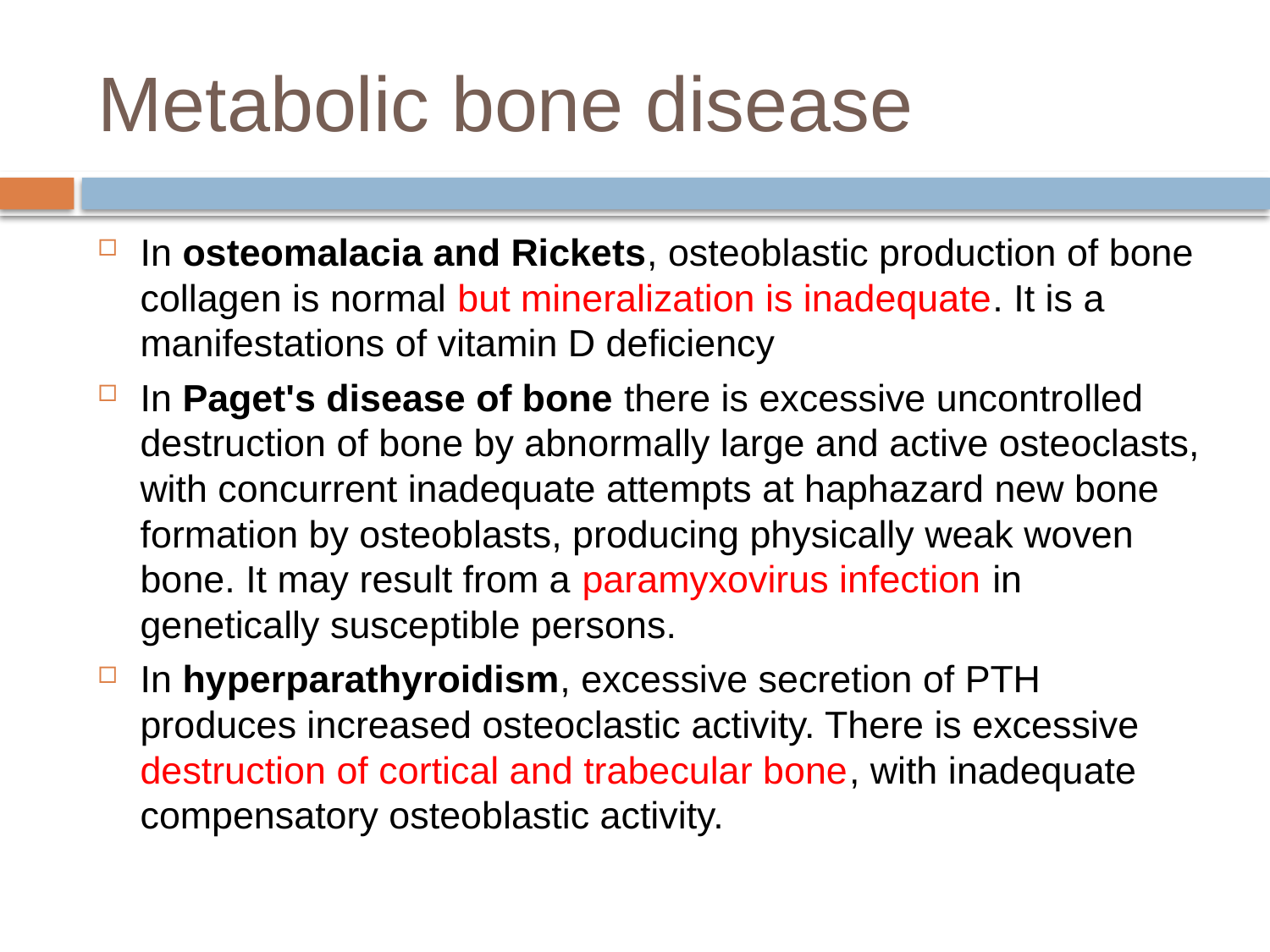

# Metabolic bone disease
In osteomalacia and Rickets, osteoblastic production of bone collagen is normal but mineralization is inadequate. It is a manifestations of vitamin D deficiency
In Paget's disease of bone there is excessive uncontrolled destruction of bone by abnormally large and active osteoclasts, with concurrent inadequate attempts at haphazard new bone formation by osteoblasts, producing physically weak woven bone. It may result from a paramyxovirus infection in genetically susceptible persons.
In hyperparathyroidism, excessive secretion of PTH produces increased osteoclastic activity. There is excessive destruction of cortical and trabecular bone, with inadequate compensatory osteoblastic activity.